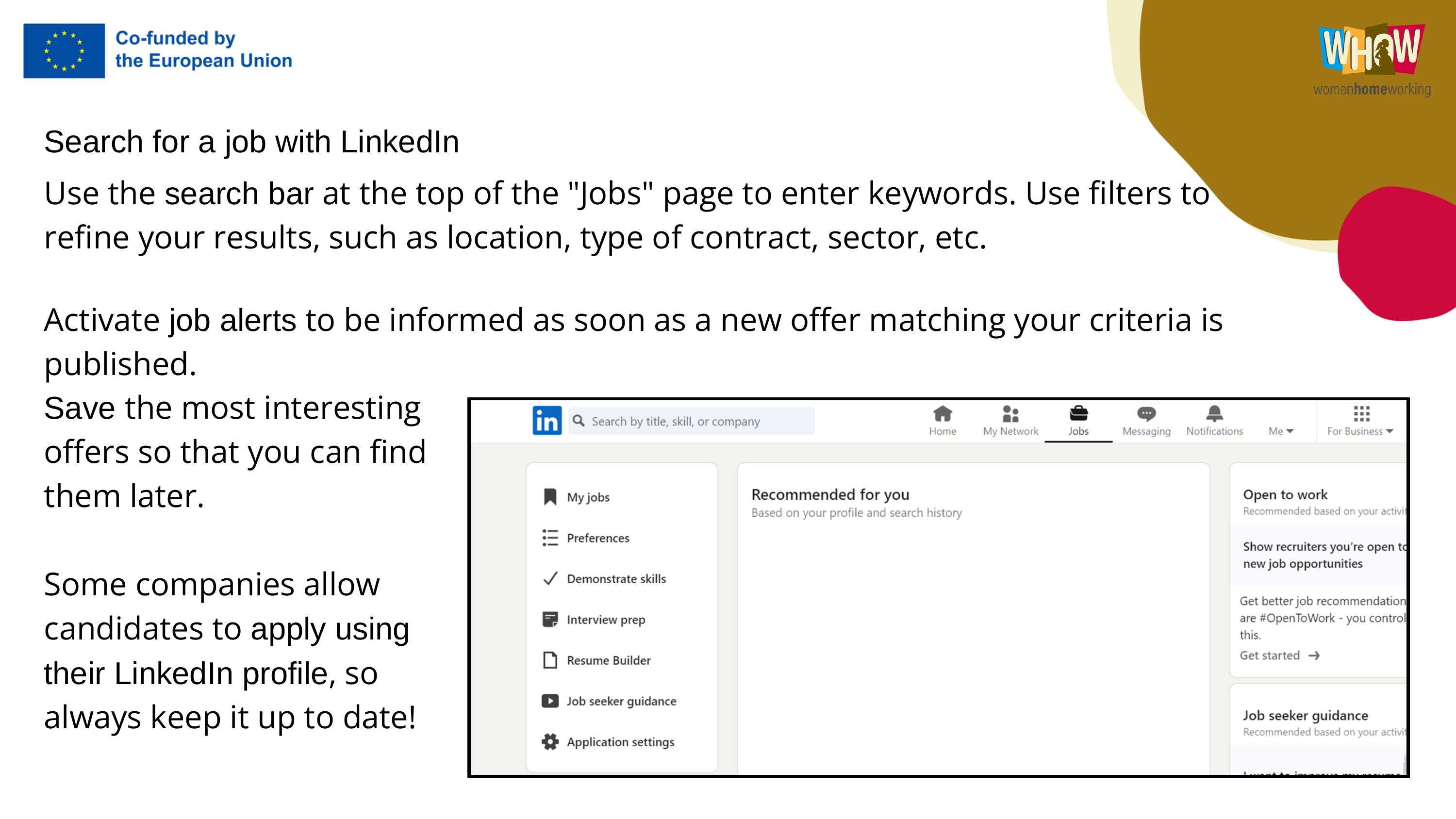

Search for a job with LinkedIn
Use the search bar at the top of the "Jobs" page to enter keywords. Use filters to refine your results, such as location, type of contract, sector, etc.
Activate job alerts to be informed as soon as a new offer matching your criteria is published.
Save the most interesting offers so that you can find them later.

Some companies allow candidates to apply using their LinkedIn profile, so always keep it up to date!